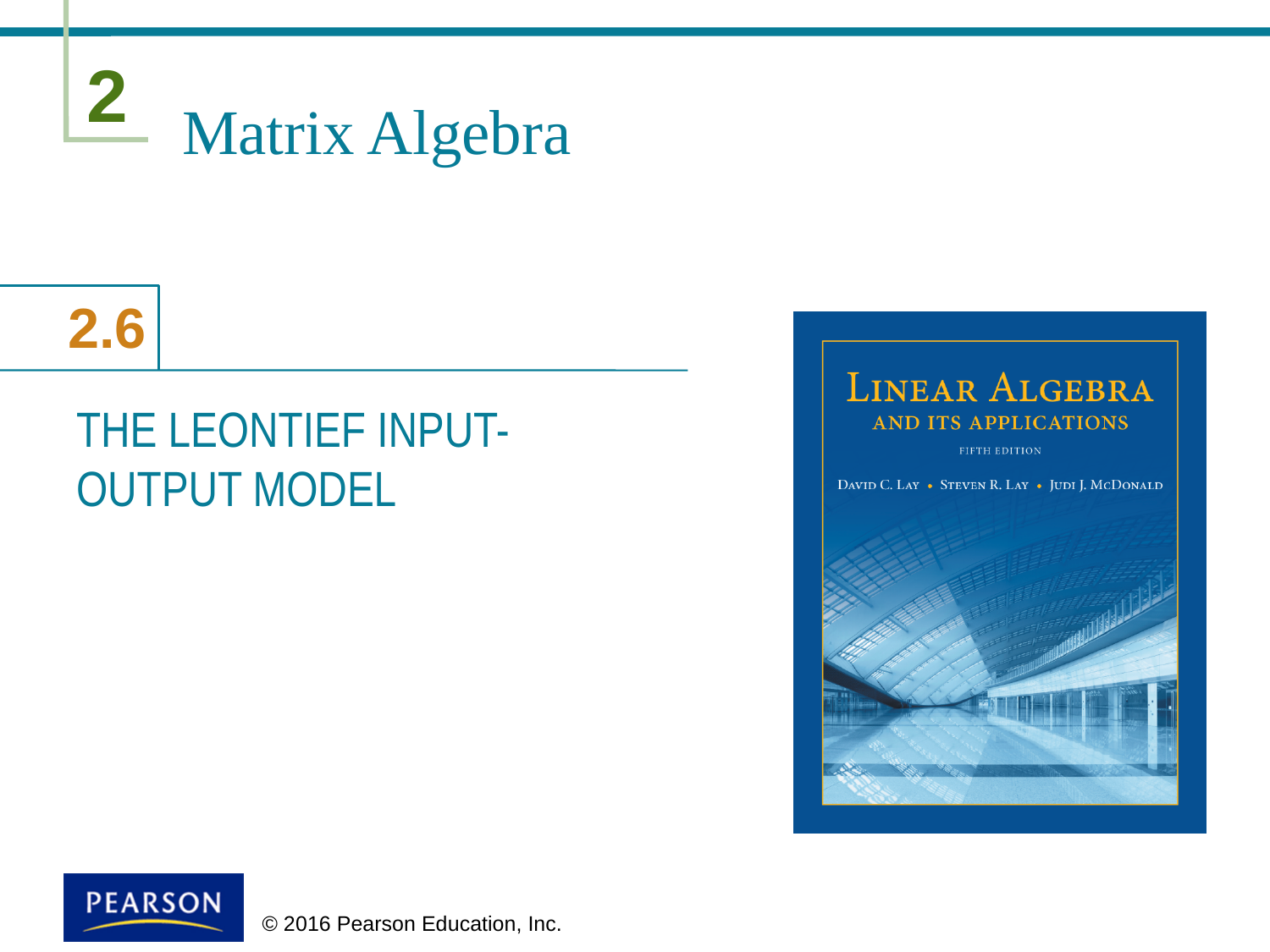

# Matrix Algebra
THE LEONTIEF INPUT-OUTPUT MODEL
 © 2016 Pearson Education, Inc.